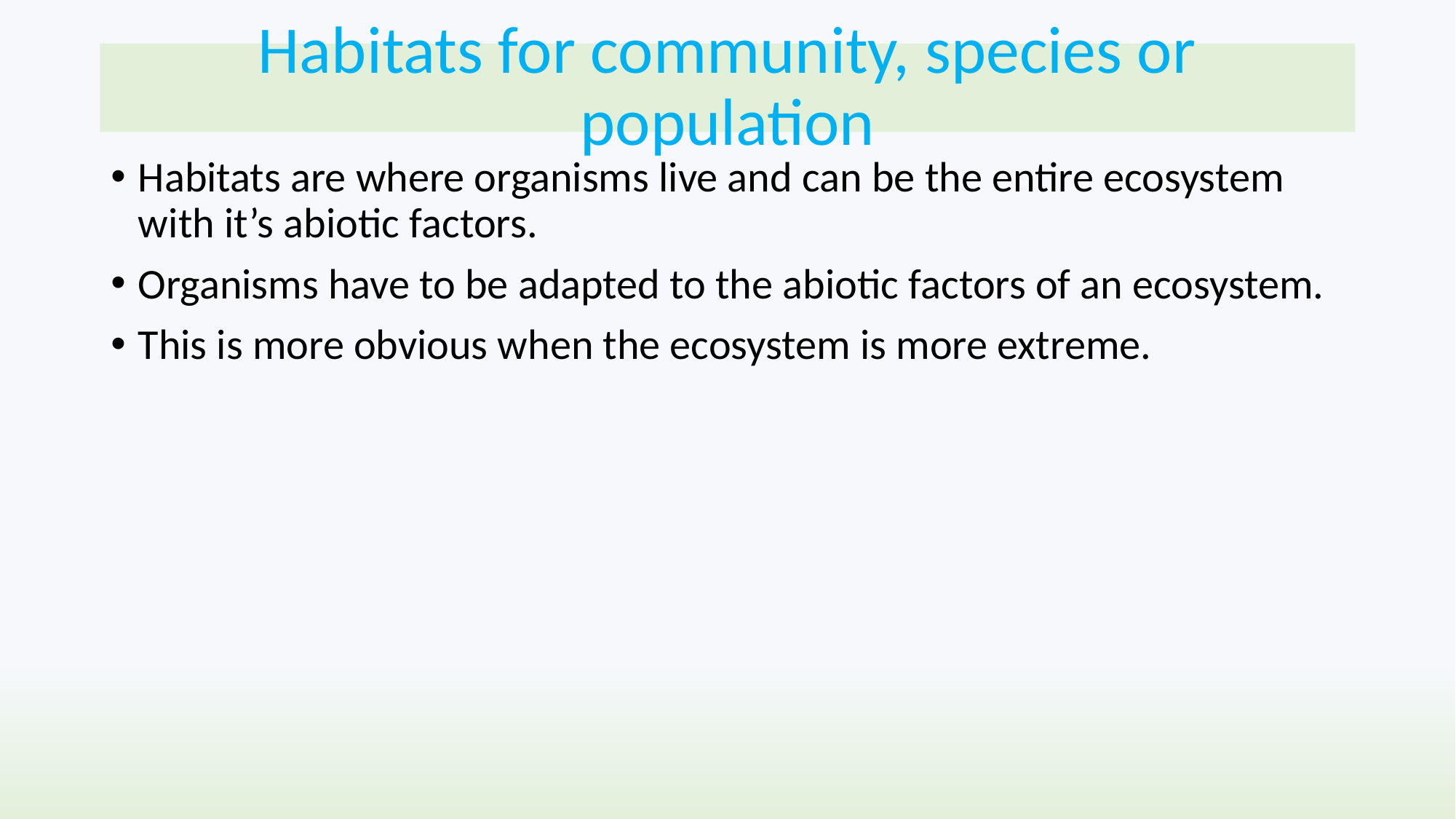

# Habitats for community, species or population
Habitats are where organisms live and can be the entire ecosystem with it’s abiotic factors.
Organisms have to be adapted to the abiotic factors of an ecosystem.
This is more obvious when the ecosystem is more extreme.